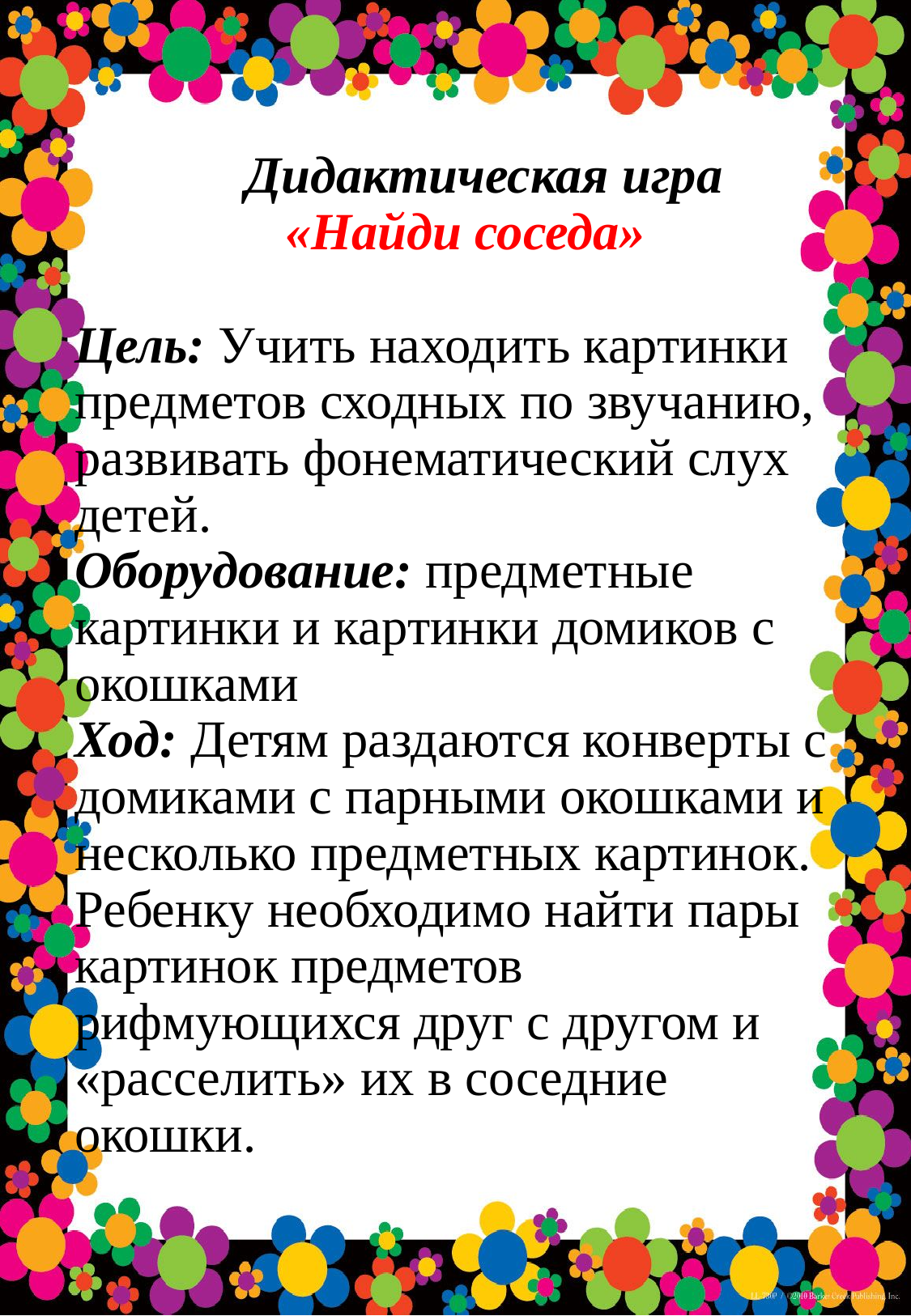

# Дидактическая игра «Найди соседа» Цель: Учить находить картинки предметов сходных по звучанию, развивать фонематический слух детей. Оборудование: предметные картинки и картинки домиков с окошками Ход: Детям раздаются конверты с домиками с парными окошками и несколько предметных картинок. Ребенку необходимо найти пары картинок предметов рифмующихся друг с другом и «расселить» их в соседние окошки.